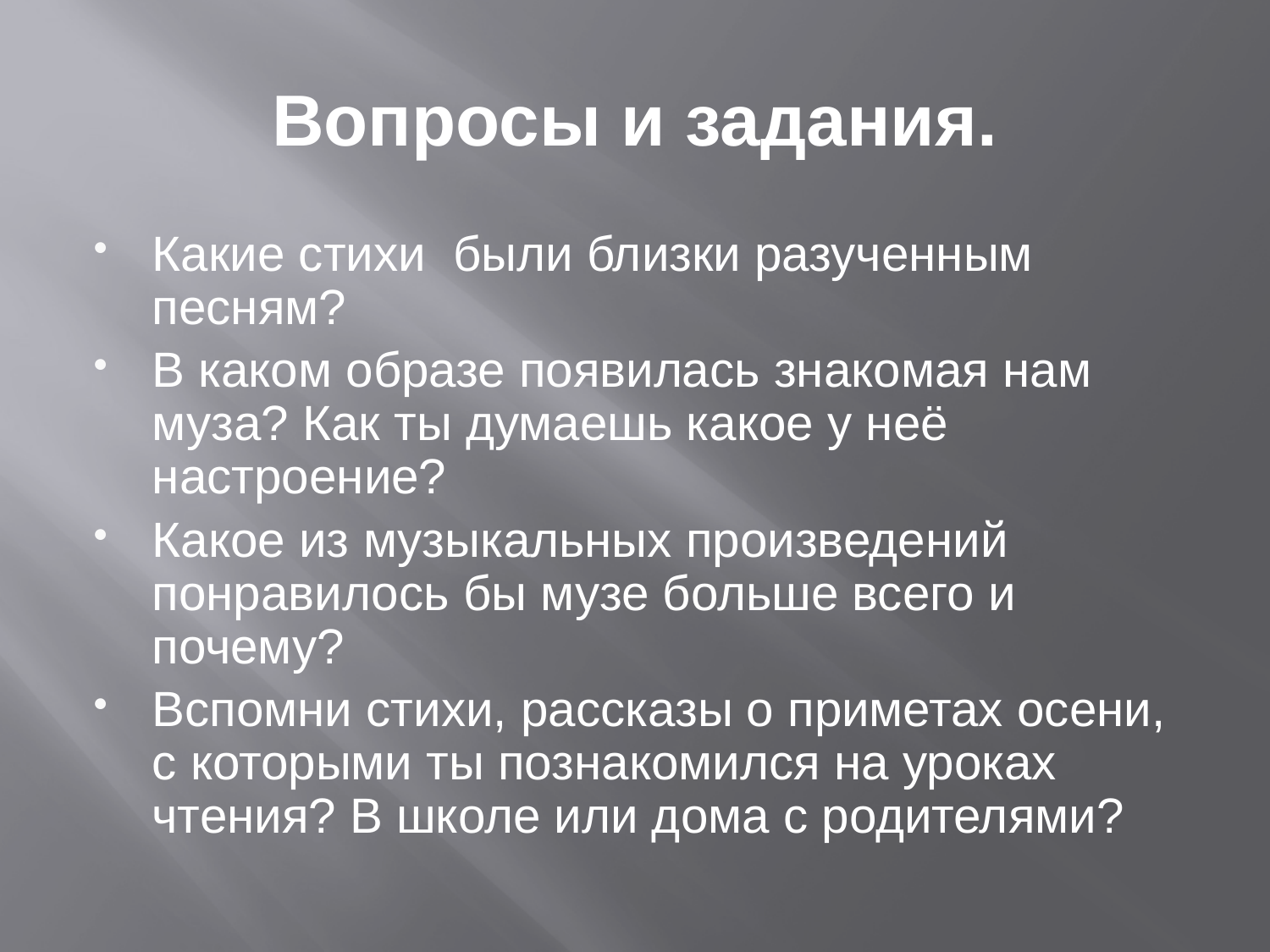

# Вопросы и задания.
Какие стихи  были близки разученным песням?
В каком образе появилась знакомая нам муза? Как ты думаешь какое у неё настроение?
Какое из музыкальных произведений понравилось бы музе больше всего и почему?
Вспомни стихи, рассказы о приметах осени, с которыми ты познакомился на уроках чтения? В школе или дома с родителями?